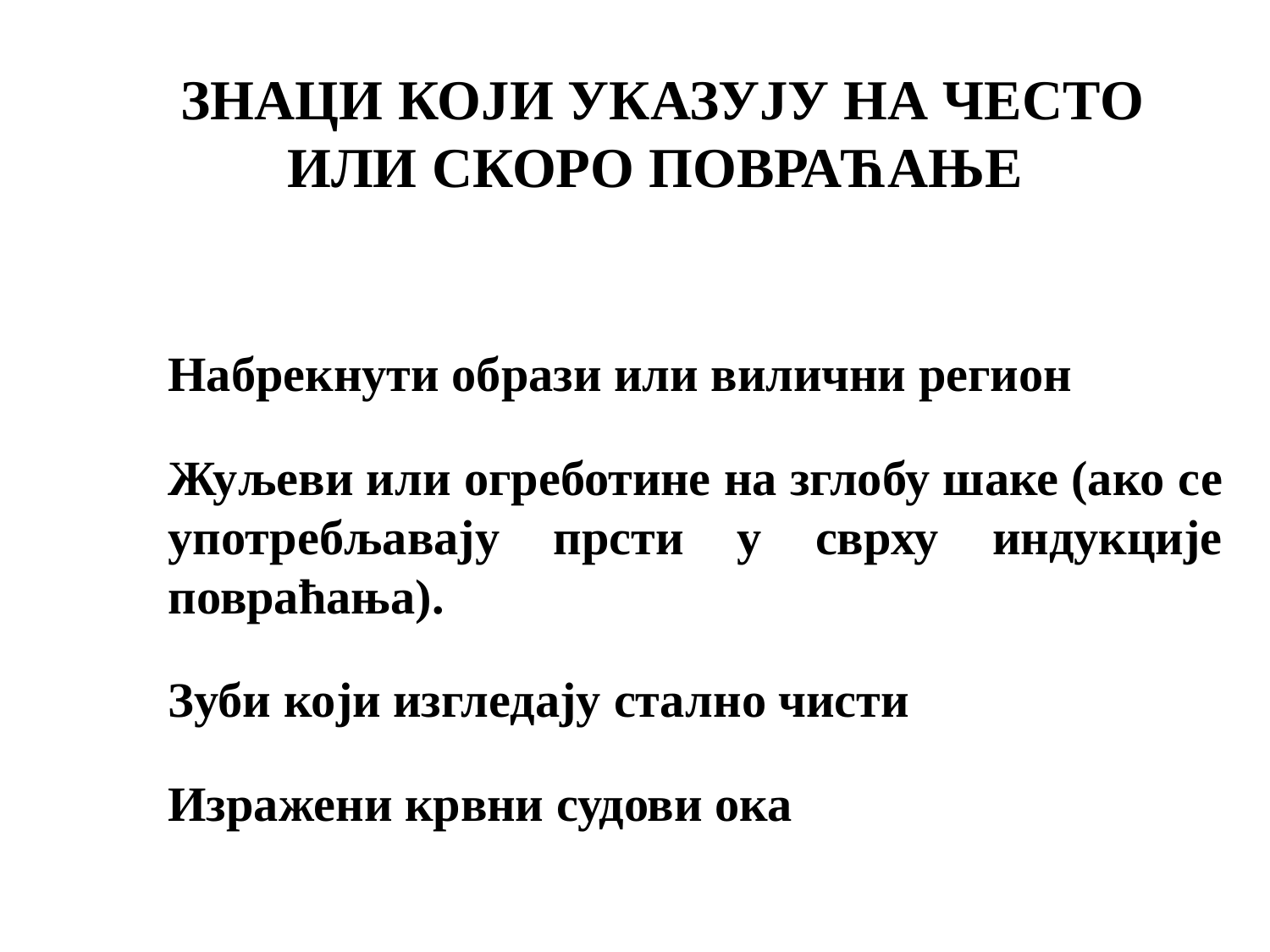

# ЗНАЦИ КОЈИ УКАЗУЈУ НА ЧЕСТО ИЛИ СКОРО ПОВРАЋАЊЕ
Набрекнути образи или вилични регион

Жуљеви или огреботине на зглобу шаке (ако се употребљавају прсти у сврху индукције повраћања).

Зуби који изгледају стално чисти

Изражени крвни судови ока